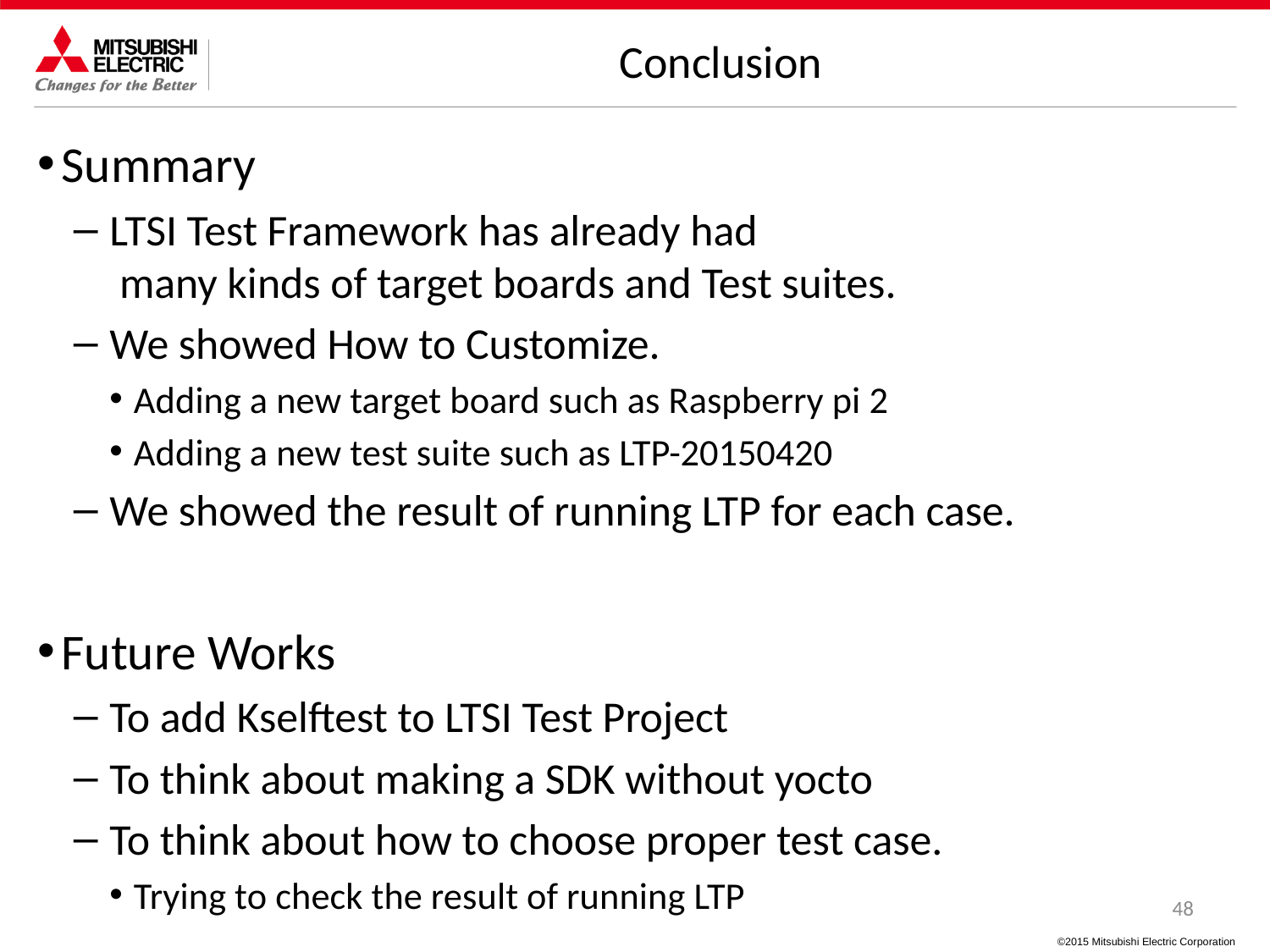

# Conclusion
Summary
LTSI Test Framework has already had
 many kinds of target boards and Test suites.
We showed How to Customize.
Adding a new target board such as Raspberry pi 2
Adding a new test suite such as LTP-20150420
We showed the result of running LTP for each case.

Future Works
To add Kselftest to LTSI Test Project
To think about making a SDK without yocto
To think about how to choose proper test case.
Trying to check the result of running LTP
48